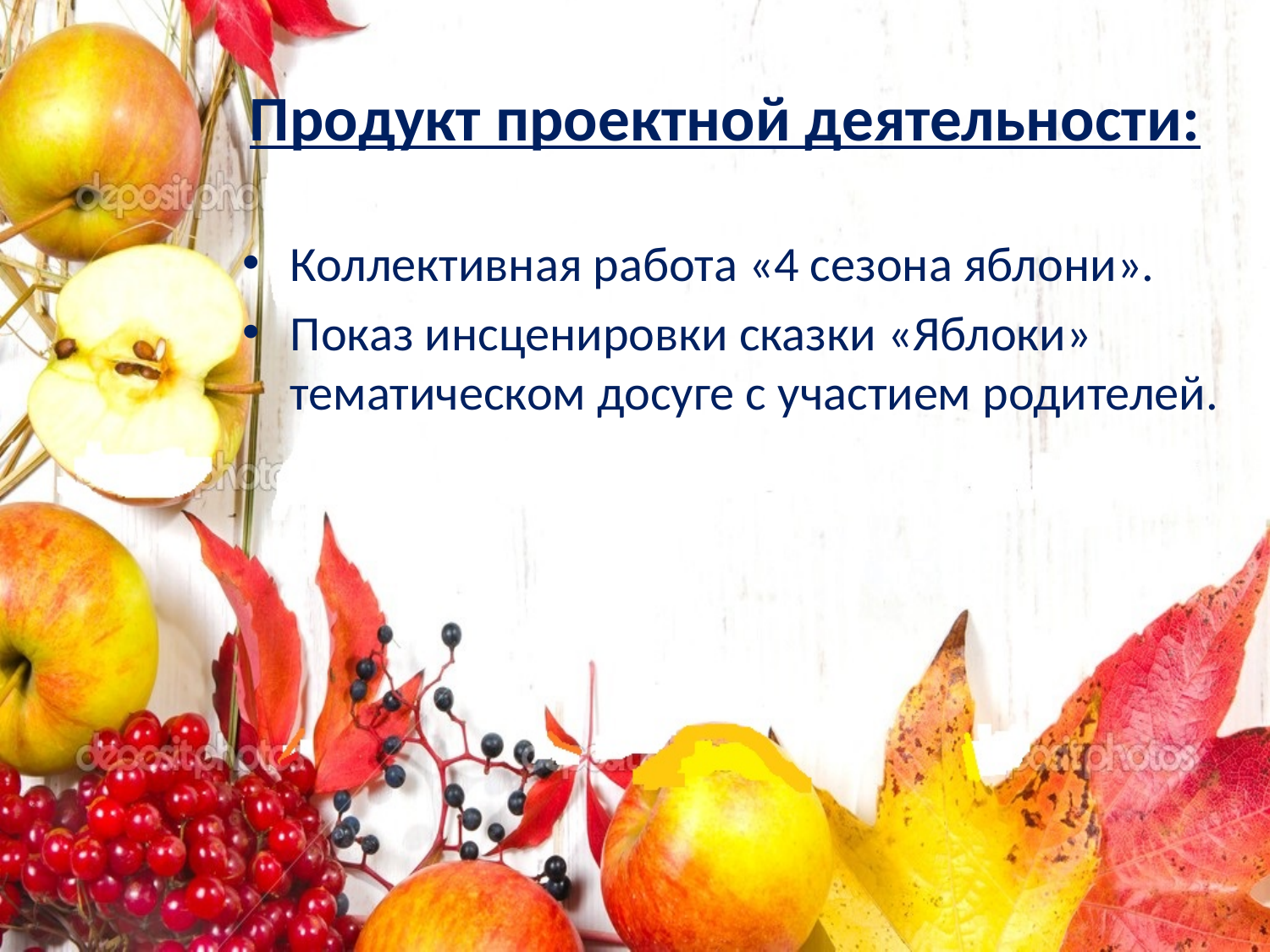

# Продукт проектной деятельности:
Коллективная работа «4 сезона яблони».
Показ инсценировки сказки «Яблоки» тематическом досуге с участием родителей.